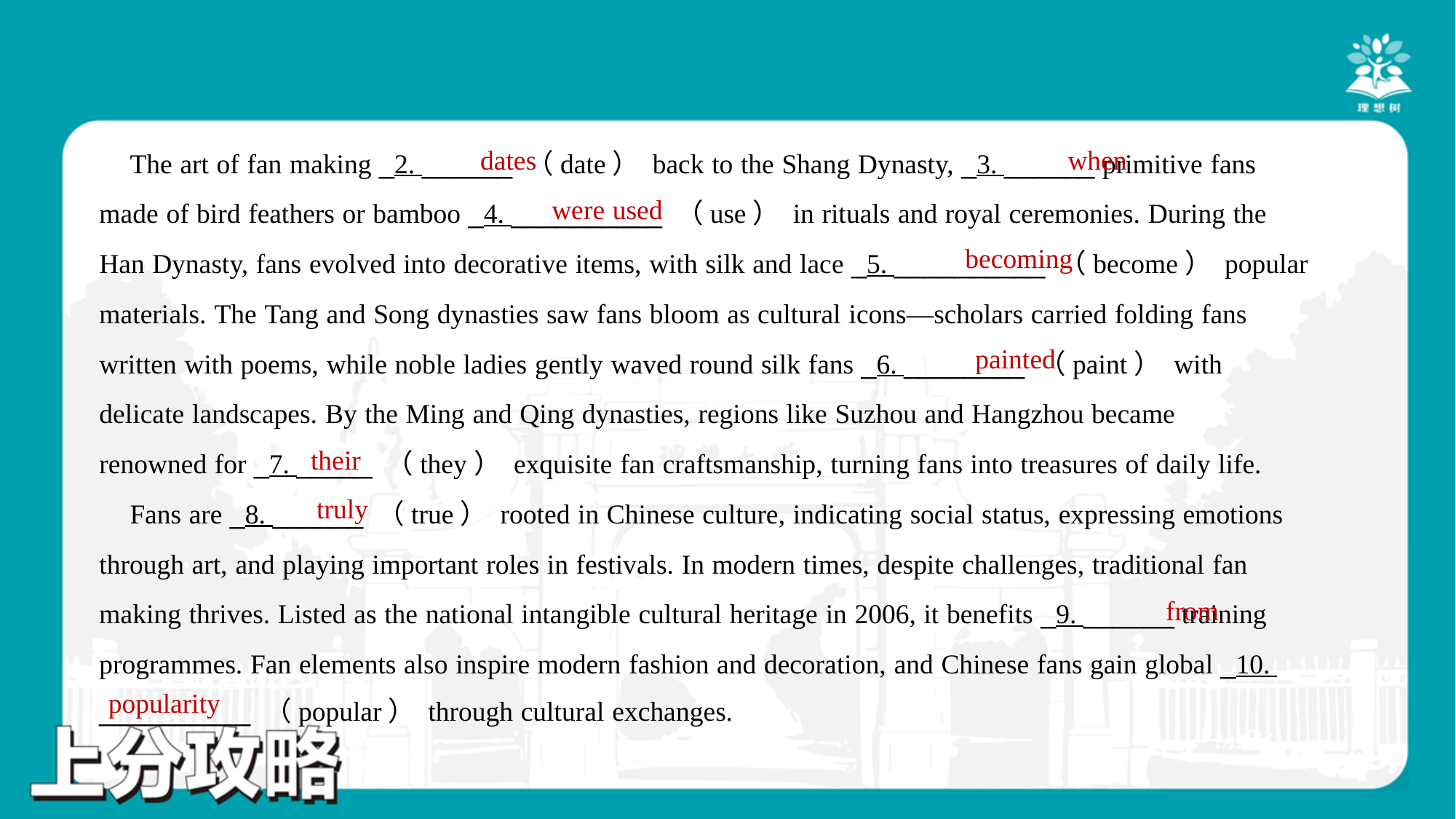

dates
when
    The art of fan making _2. ______ （date） back to the Shang Dynasty, _3. ______ primitive fans
made of bird feathers or bamboo _4. __________ （use） in rituals and royal ceremonies. During the
Han Dynasty, fans evolved into decorative items, with silk and lace _5. __________ （become） popular
materials. The Tang and Song dynasties saw fans bloom as cultural icons—scholars carried folding fans
written with poems, while noble ladies gently waved round silk fans _6. ________ （paint） with
delicate landscapes. By the Ming and Qing dynasties, regions like Suzhou and Hangzhou became
renowned for _7. _____ （they） exquisite fan craftsmanship, turning fans into treasures of daily life.
    Fans are _8. ______ （true） rooted in Chinese culture, indicating social status, expressing emotions
through art, and playing important roles in festivals. In modern times, despite challenges, traditional fan
making thrives. Listed as the national intangible cultural heritage in 2006, it benefits _9. ______ training
programmes. Fan elements also inspire modern fashion and decoration, and Chinese fans gain global _10.
__________ （popular） through cultural exchanges.#1.1.3
were used
becoming
painted
their
truly
from
popularity